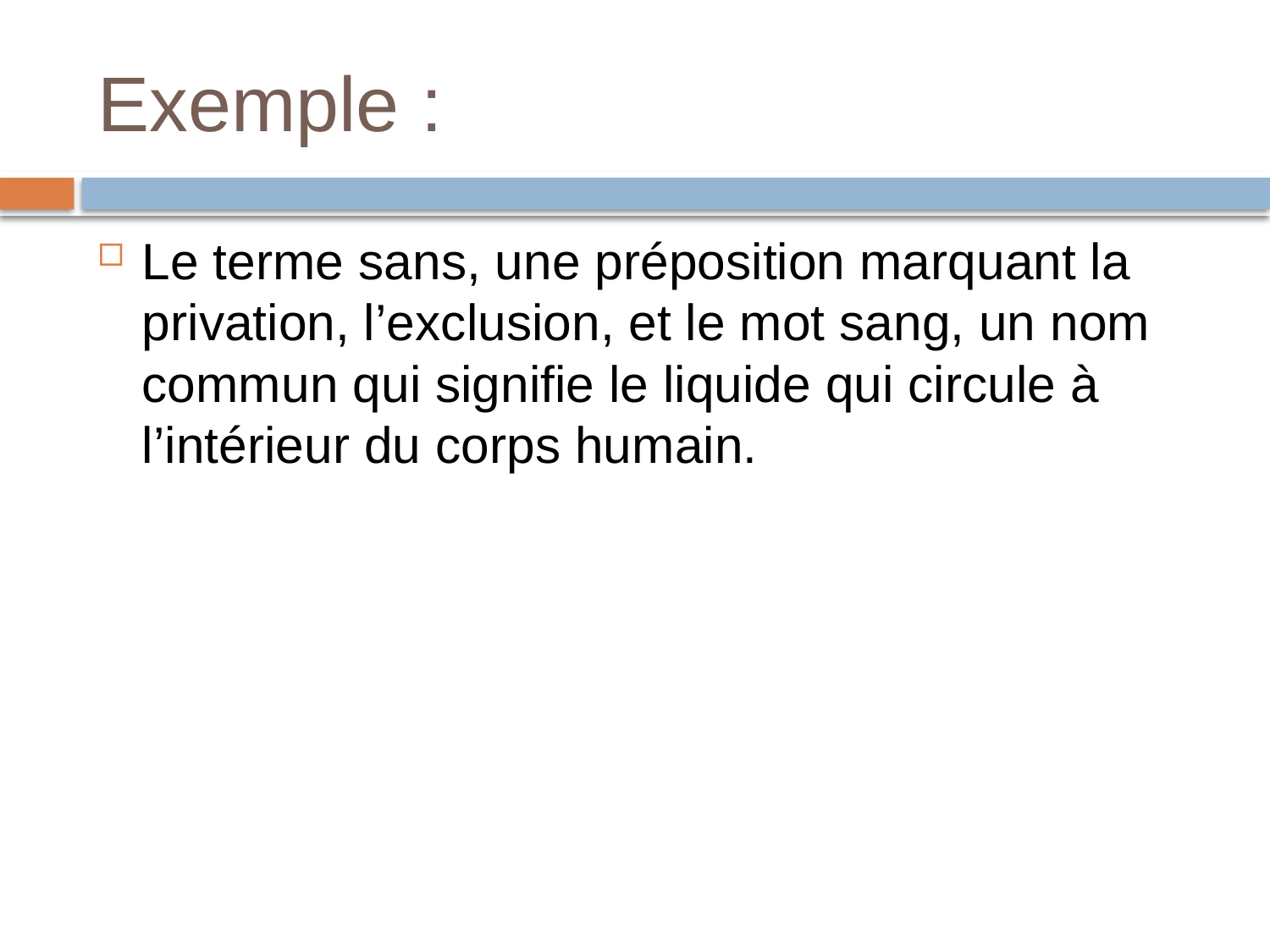

# Exemple :
Le terme sans, une préposition marquant la privation, l’exclusion, et le mot sang, un nom commun qui signifie le liquide qui circule à l’intérieur du corps humain.